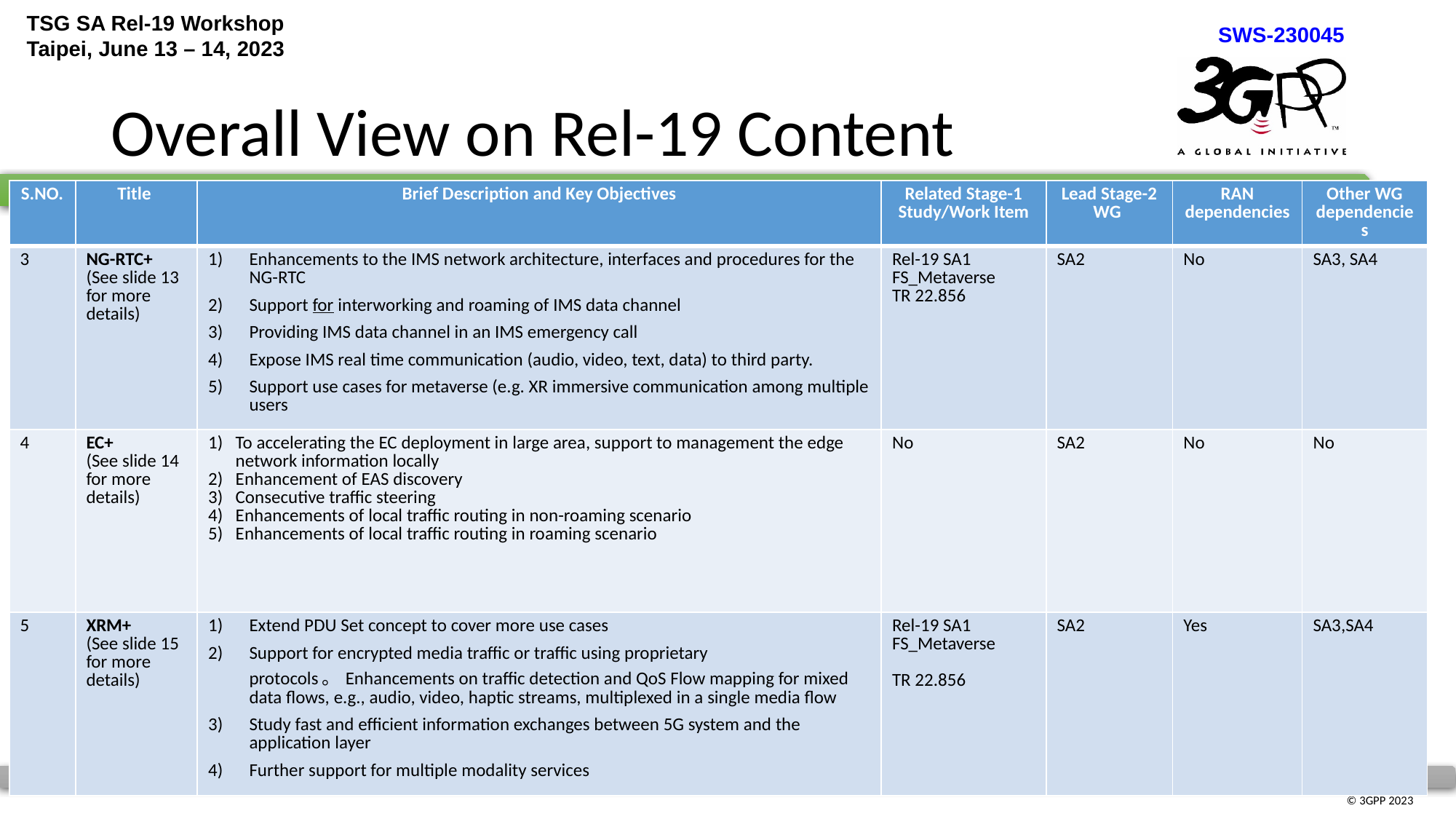

# Overall View on Rel-19 Content
| S.NO. | Title | Brief Description and Key Objectives | Related Stage-1 Study/Work Item | Lead Stage-2 WG | RAN dependencies | Other WG dependencies |
| --- | --- | --- | --- | --- | --- | --- |
| 3 | NG-RTC+ (See slide 13 for more details) | Enhancements to the IMS network architecture, interfaces and procedures for the NG-RTC Support for interworking and roaming of IMS data channel Providing IMS data channel in an IMS emergency call Expose IMS real time communication (audio, video, text, data) to third party. Support use cases for metaverse (e.g. XR immersive communication among multiple users | Rel-19 SA1 FS\_Metaverse TR 22.856 | SA2 | No | SA3, SA4 |
| 4 | EC+ (See slide 14 for more details) | To accelerating the EC deployment in large area, support to management the edge network information locally Enhancement of EAS discovery Consecutive traffic steering Enhancements of local traffic routing in non-roaming scenario Enhancements of local traffic routing in roaming scenario | No | SA2 | No | No |
| 5 | XRM+ (See slide 15 for more details) | Extend PDU Set concept to cover more use cases Support for encrypted media traffic or traffic using proprietary protocols。Enhancements on traffic detection and QoS Flow mapping for mixed data flows, e.g., audio, video, haptic streams, multiplexed in a single media flow Study fast and efficient information exchanges between 5G system and the application layer Further support for multiple modality services | Rel-19 SA1 FS\_Metaverse TR 22.856 | SA2 | Yes | SA3,SA4 |